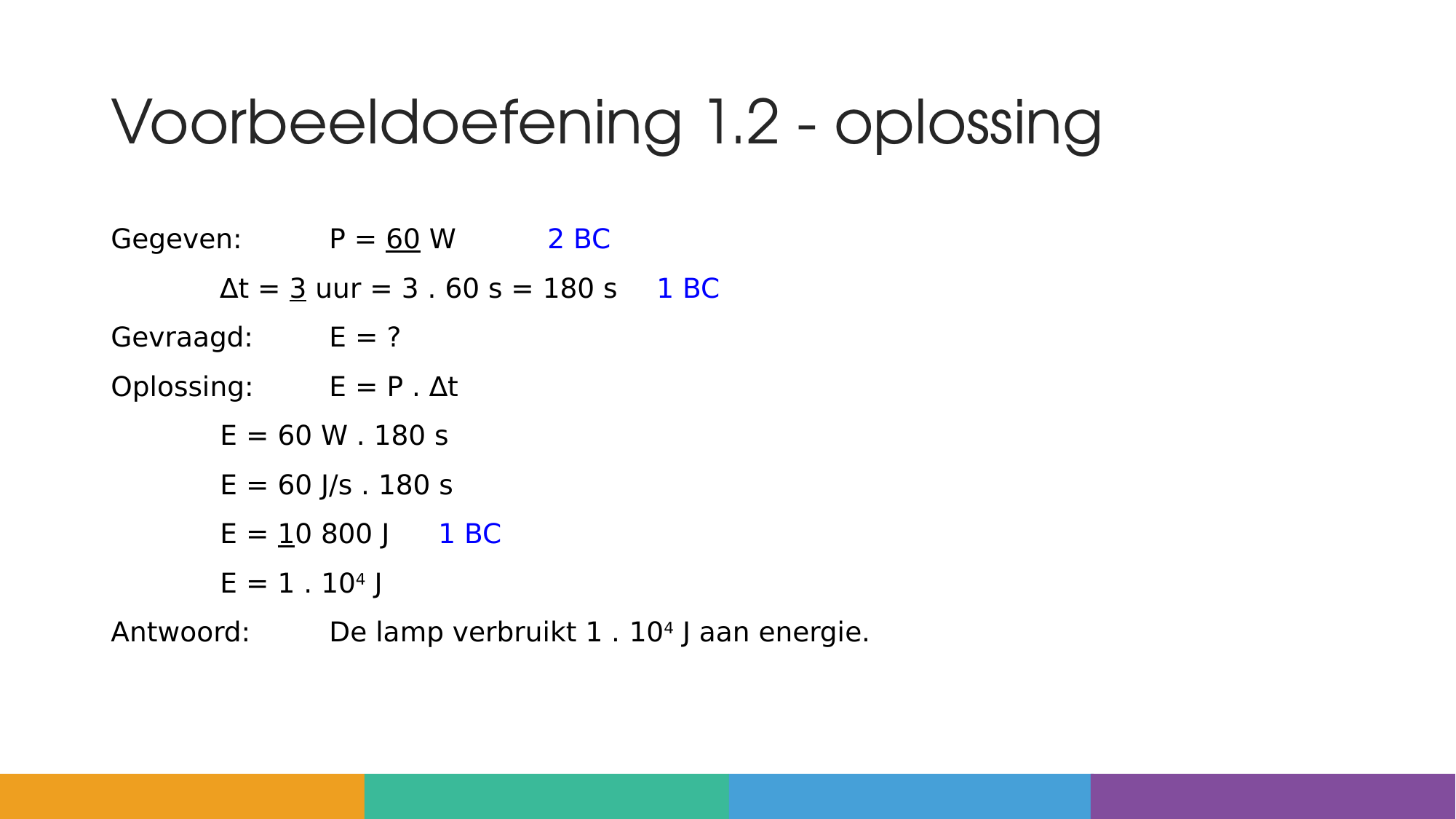

# Voorbeeldoefening 1.2 - oplossing
Gegeven:	P = 60 W	2 BC
	∆t = 3 uur = 3 . 60 s = 180 s	1 BC
Gevraagd:	E = ?
Oplossing:	E = P . ∆t
	E = 60 W . 180 s
	E = 60 J/s . 180 s
	E = 10 800 J	1 BC
	E = 1 . 104 J
Antwoord:	De lamp verbruikt 1 . 104 J aan energie.